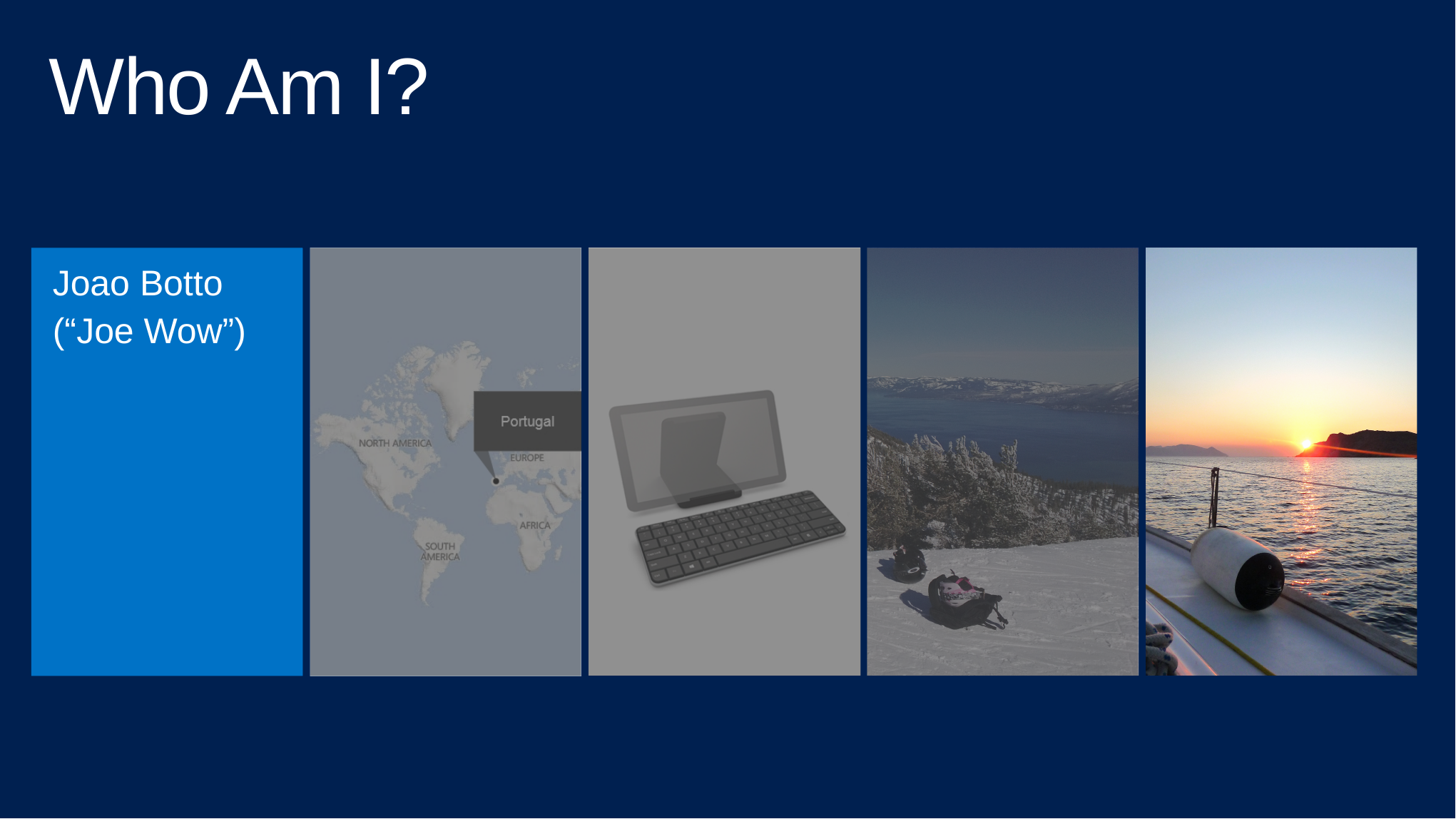

# Who Am I?
Joao Botto
(“Joe Wow”)

Joao Botto
(“Joe Wow”)